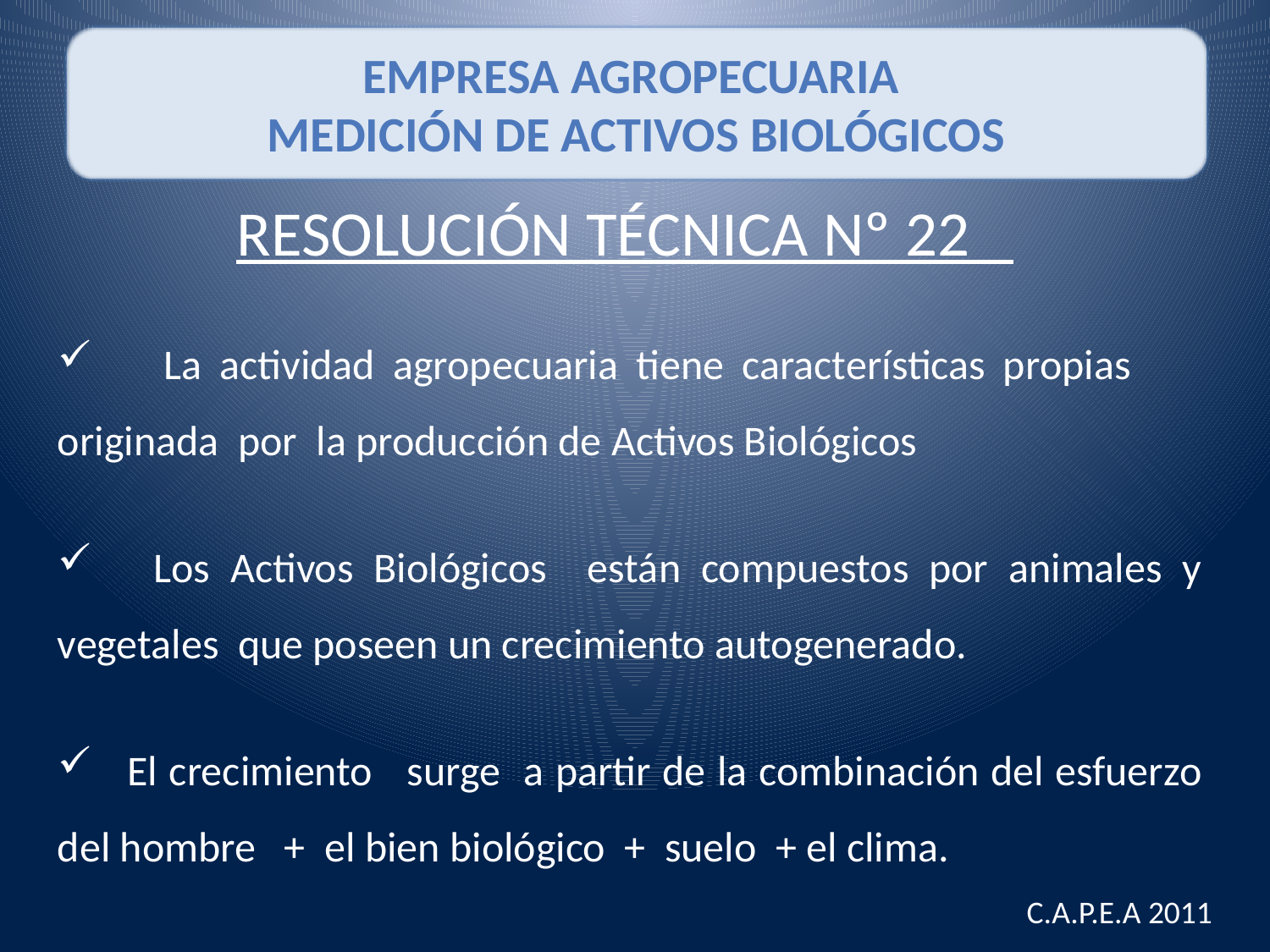

Empresa Agropecuaria
Medición de Activos Biológicos
RESOLUCIÓN TÉCNICA Nº 22

    La actividad agropecuaria tiene características propias     originada  por  la producción de Activos Biológicos

   Los Activos Biológicos  están compuestos por animales y vegetales  que poseen un crecimiento autogenerado.

   El crecimiento   surge  a partir de la combinación del esfuerzo del hombre   +  el bien biológico  +  suelo  + el clima.
C.A.P.E.A 2011